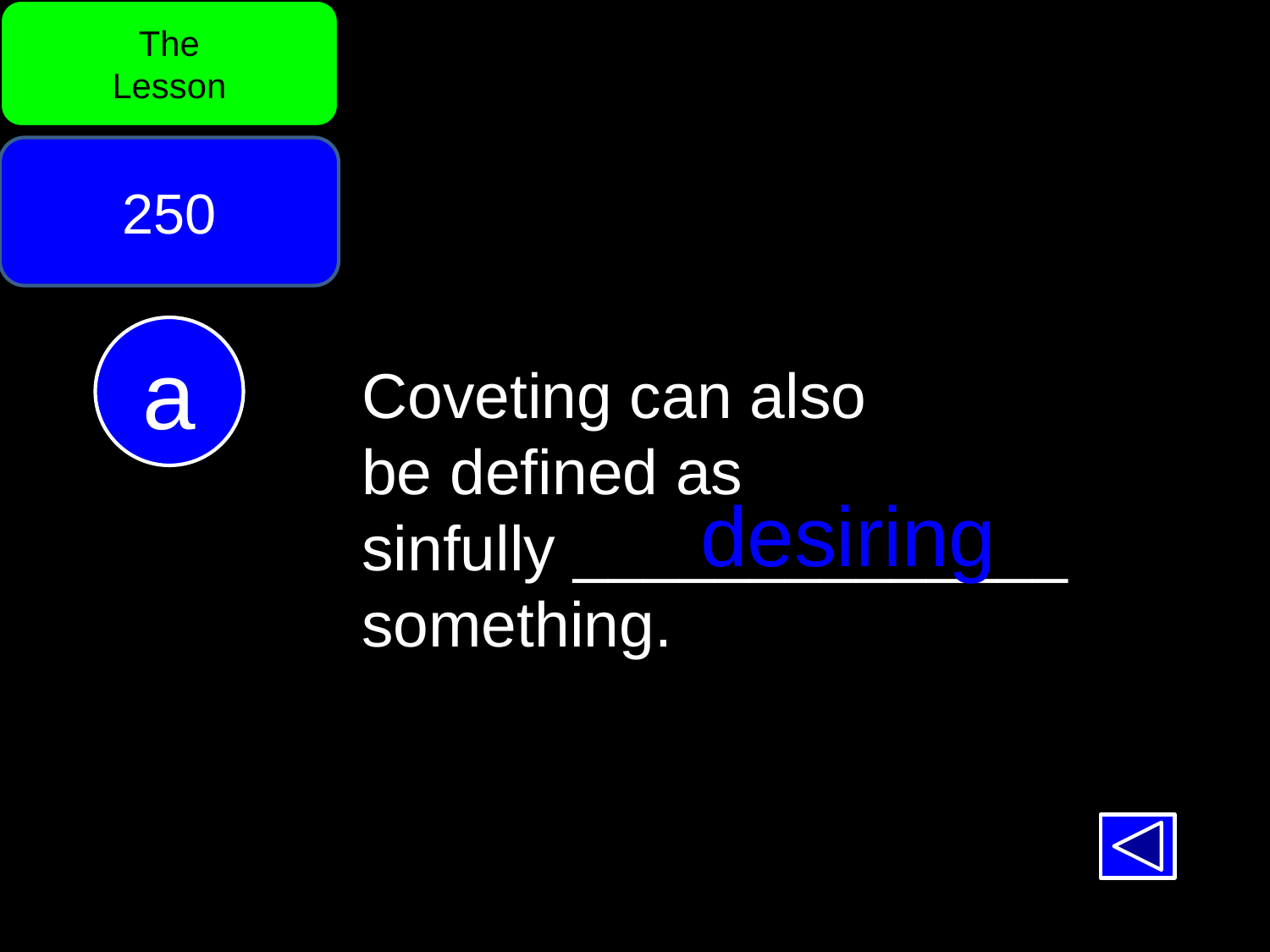

The
Lesson
250
a
Coveting can also
be defined as
sinfully ______________
something.
desiring